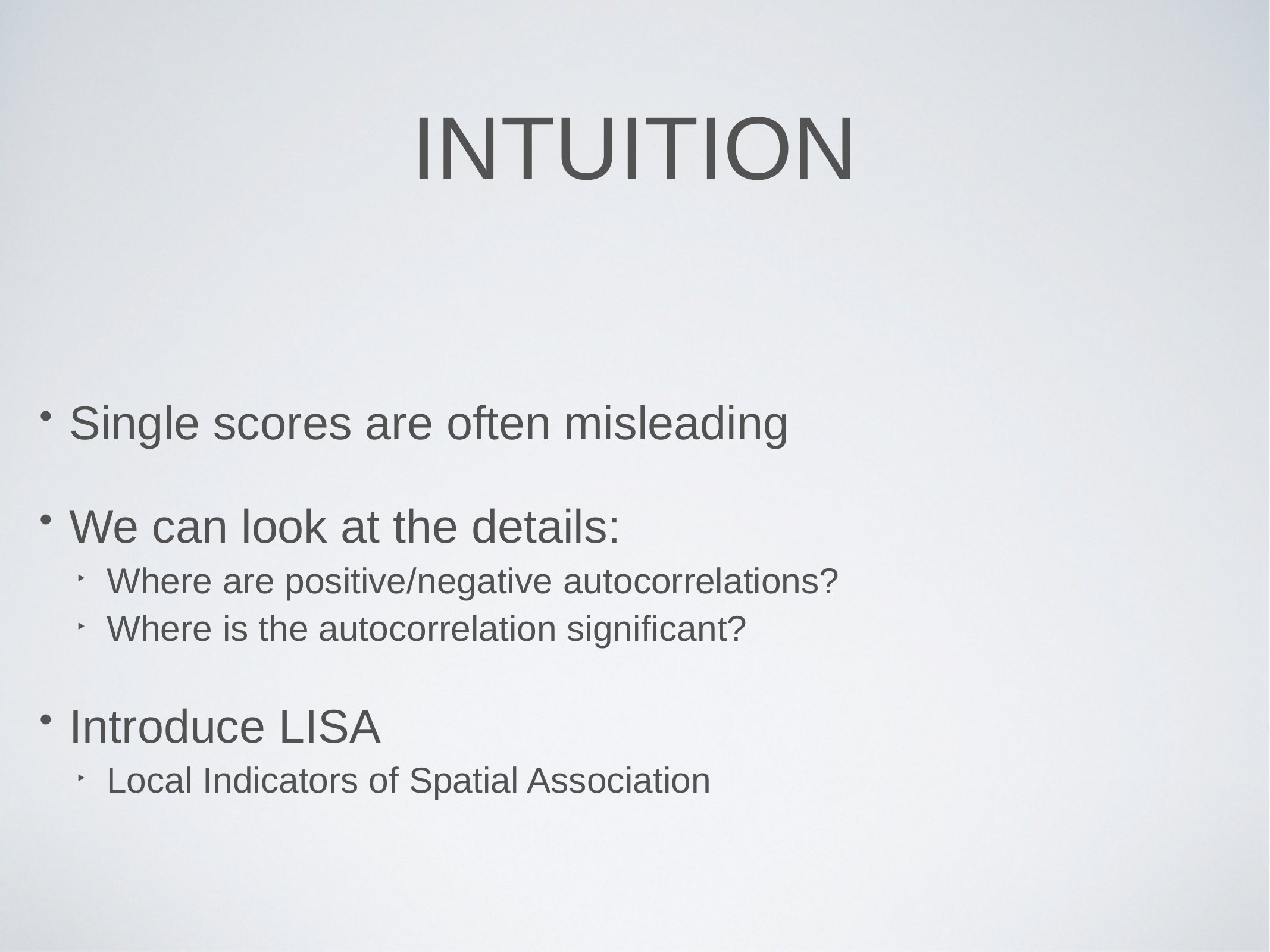

117
# Intuition
Single scores are often misleading
We can look at the details:
Where are positive/negative autocorrelations?
Where is the autocorrelation significant?
Introduce LISA
Local Indicators of Spatial Association